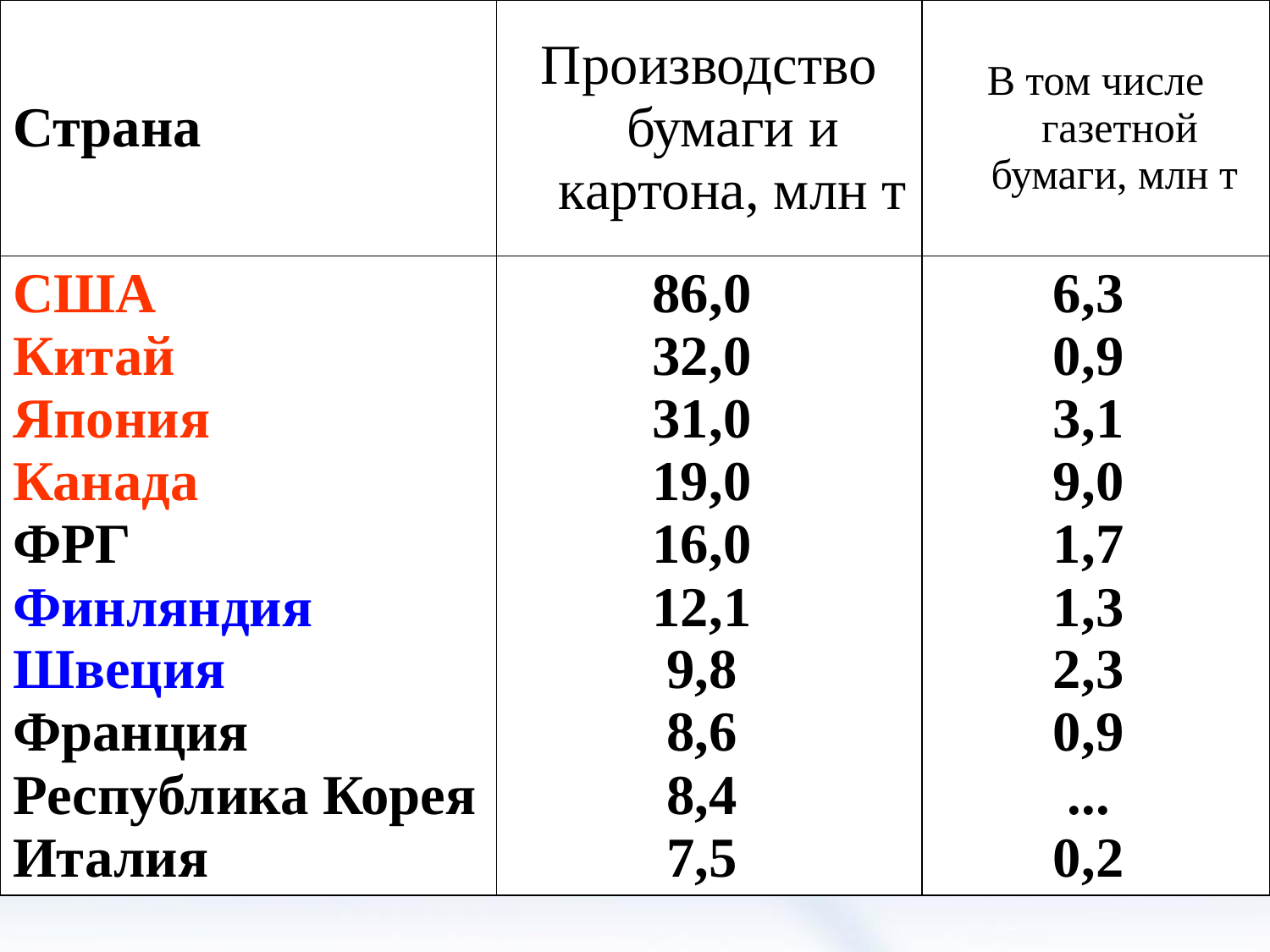

| Страна | Производство бумаги и картона, млн т | В том числе газетной бумаги, млн т |
| --- | --- | --- |
| США Китай Япония Канада ФРГ Финляндия Швеция Франция Республика Корея Италия | 86,0 32,0 31,0 19,0 16,0 12,1 9,8 8,6 8,4 7,5 | 6,3 0,9 3,1 9,0 1,7 1,3 2,3 0,9 ... 0,2 |